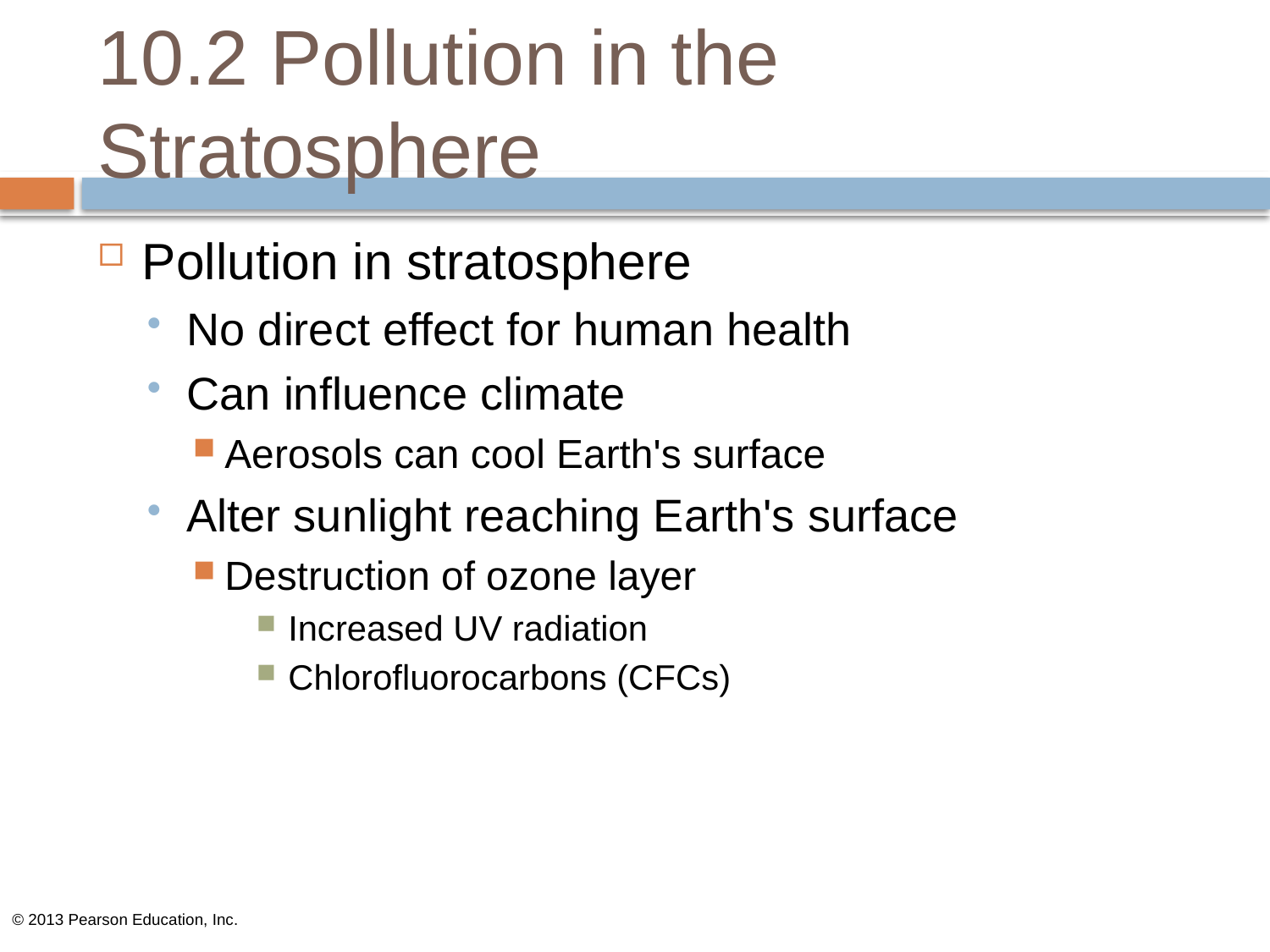

# 10.2 Pollution in the Stratosphere
Pollution in stratosphere
No direct effect for human health
Can influence climate
Aerosols can cool Earth's surface
Alter sunlight reaching Earth's surface
Destruction of ozone layer
Increased UV radiation
Chlorofluorocarbons (CFCs)